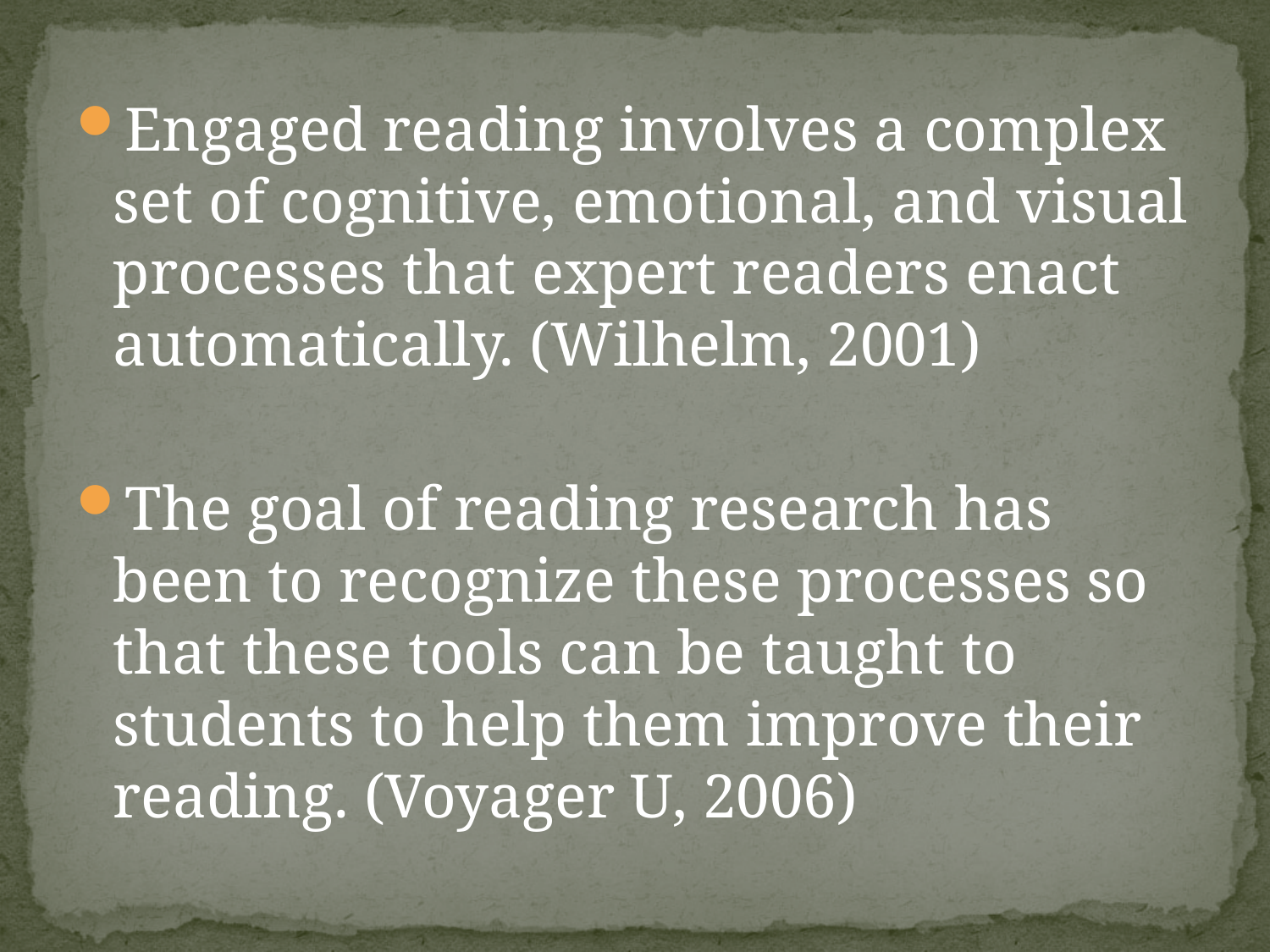

Engaged reading involves a complex set of cognitive, emotional, and visual processes that expert readers enact automatically. (Wilhelm, 2001)

The goal of reading research has been to recognize these processes so that these tools can be taught to students to help them improve their reading. (Voyager U, 2006)